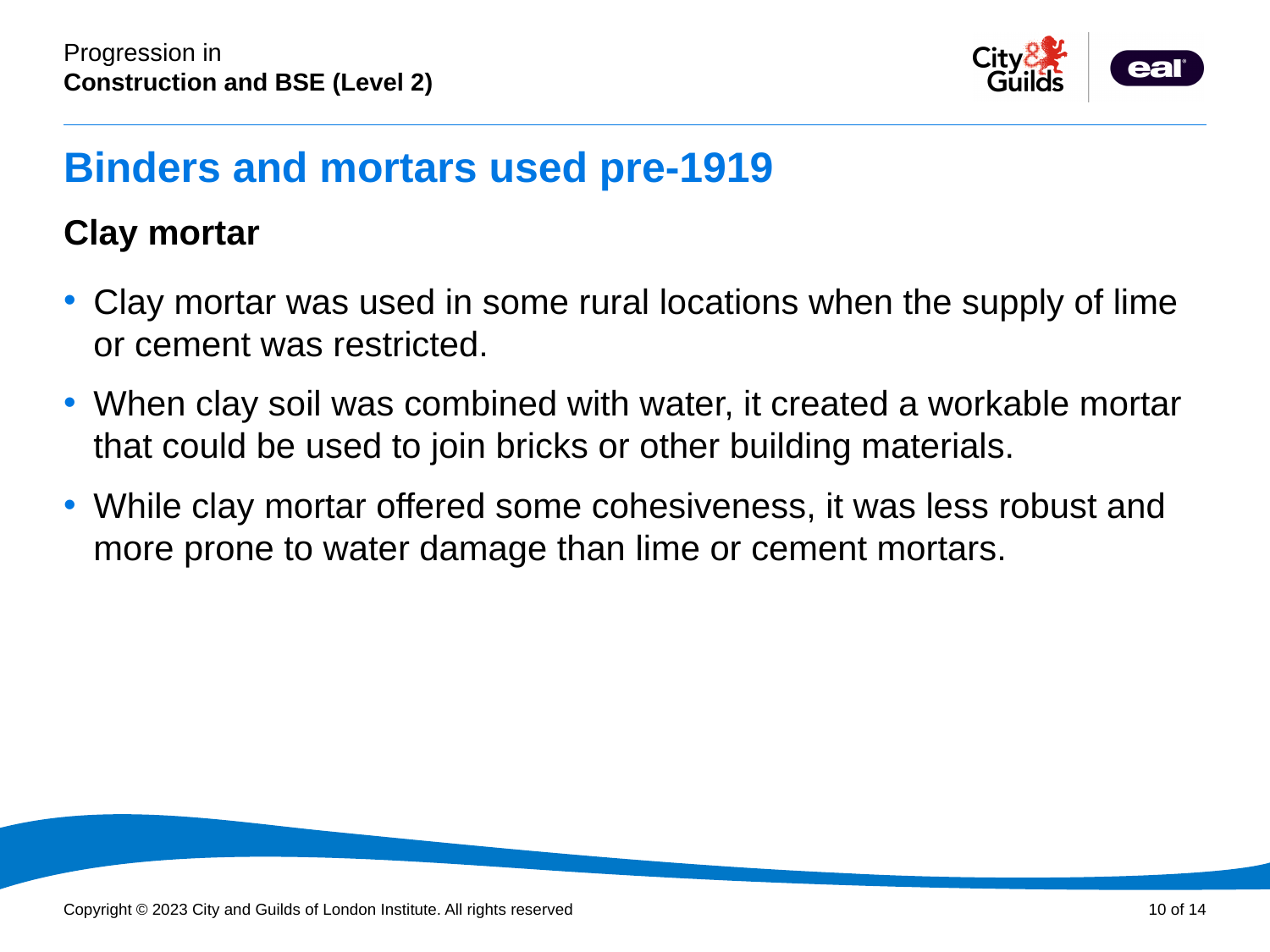

Binders and mortars used pre-1919
Clay mortar
Clay mortar was used in some rural locations when the supply of lime or cement was restricted.
When clay soil was combined with water, it created a workable mortar that could be used to join bricks or other building materials.
While clay mortar offered some cohesiveness, it was less robust and more prone to water damage than lime or cement mortars.